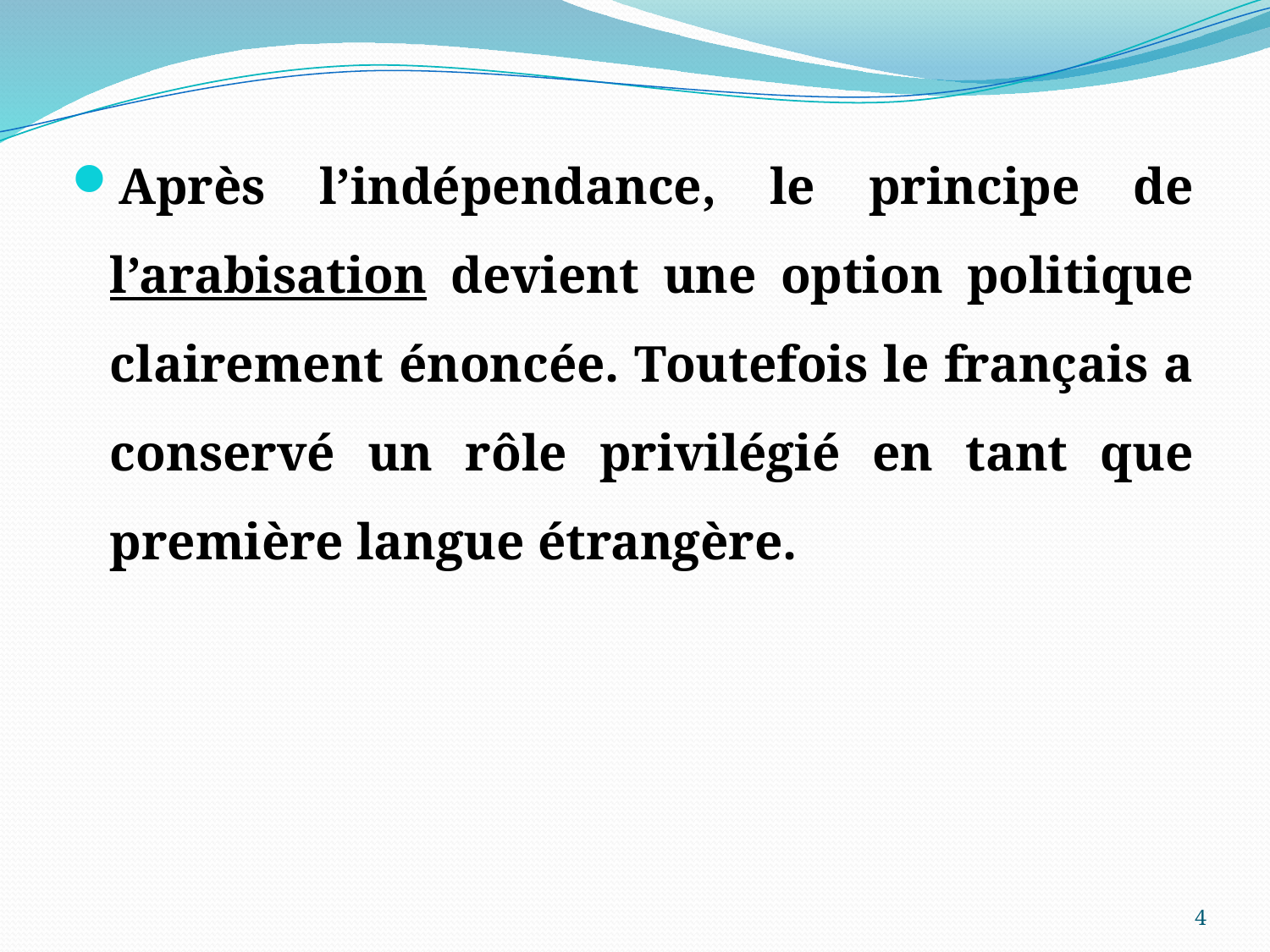

Après l’indépendance, le principe de l’arabisation devient une option politique clairement énoncée. Toutefois le français a conservé un rôle privilégié en tant que première langue étrangère.

4